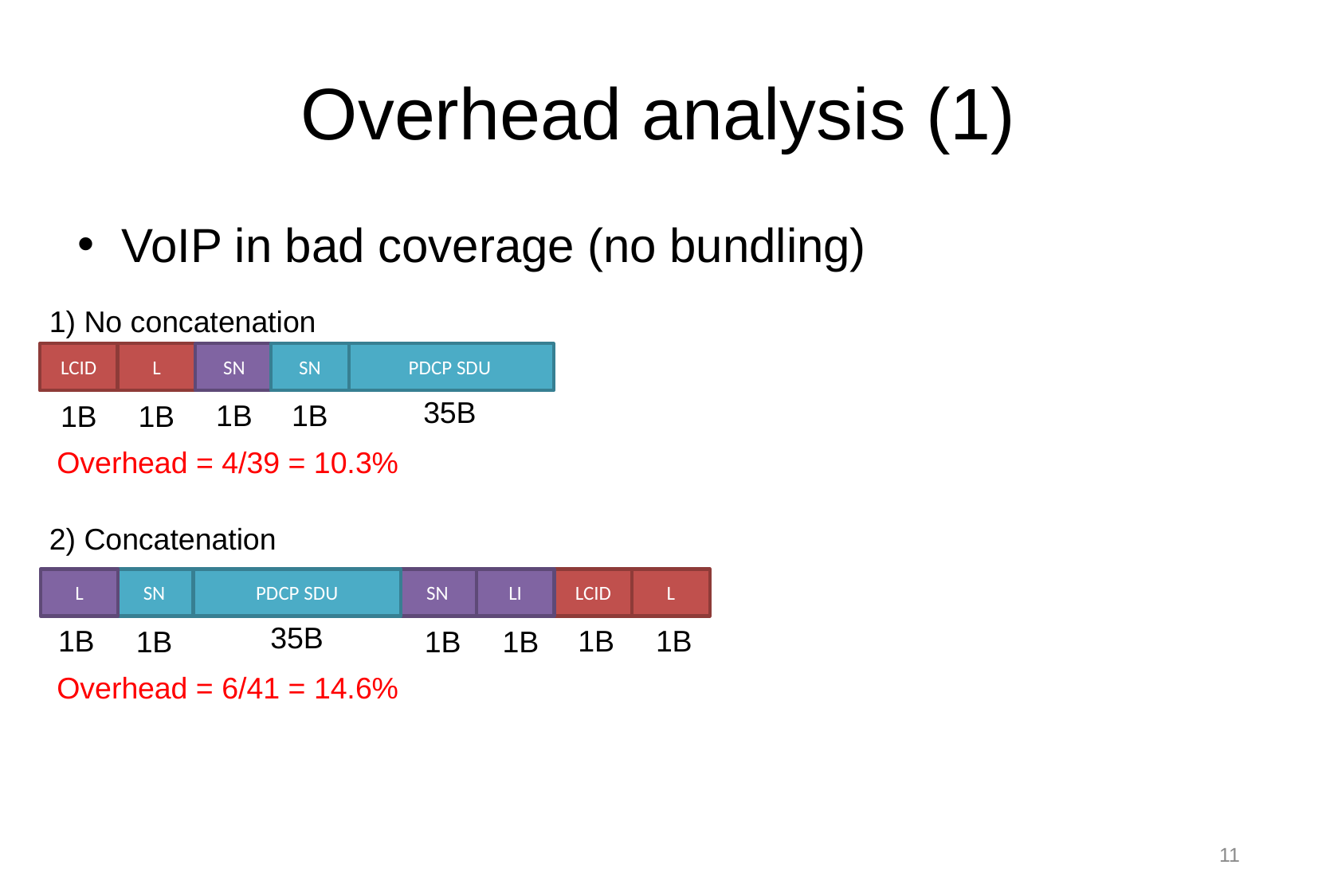

# Overhead analysis (1)
VoIP in bad coverage (no bundling)
1) No concatenation
LCID
L
SN
SN
PDCP SDU
35B
1B
1B
1B
1B
Overhead = 4/39 = 10.3%
2) Concatenation
L
SN
PDCP SDU
SN
LI
LCID
L
35B
1B
1B
1B
1B
1B
1B
Overhead = 6/41 = 14.6%
11